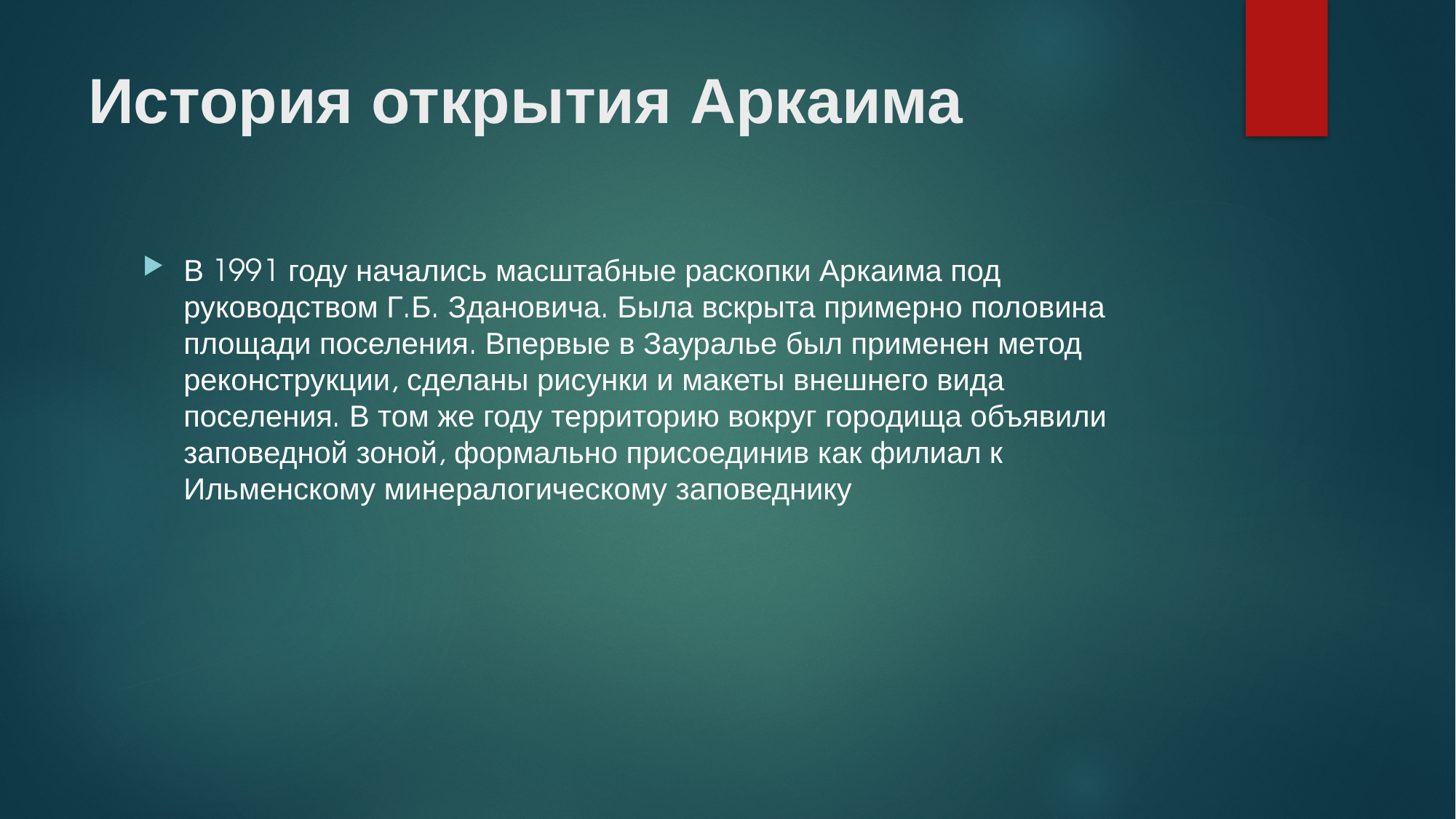

# История открытия Аркаима
В 1991 году начались масштабные раскопки Аркаима под руководством Г.Б. Здановича. Была вскрыта примерно половина площади поселения. Впервые в Зауралье был применен метод реконструкции, сделаны рисунки и макеты внешнего вида поселения. В том же году территорию вокруг городища объявили заповедной зоной, формально присоединив как филиал к Ильменскому минералогическому заповеднику